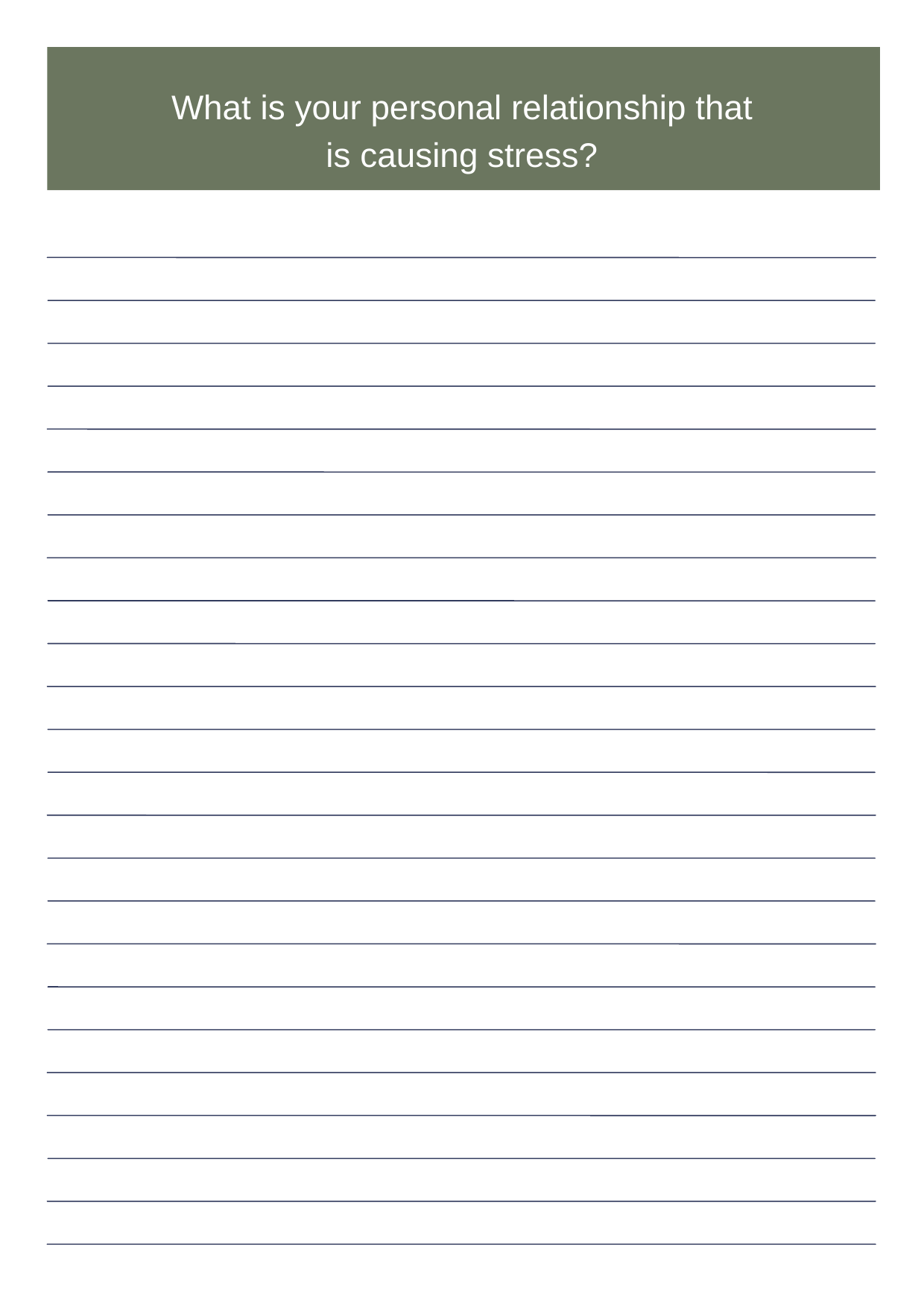

What is your personal relationship that is causing stress?